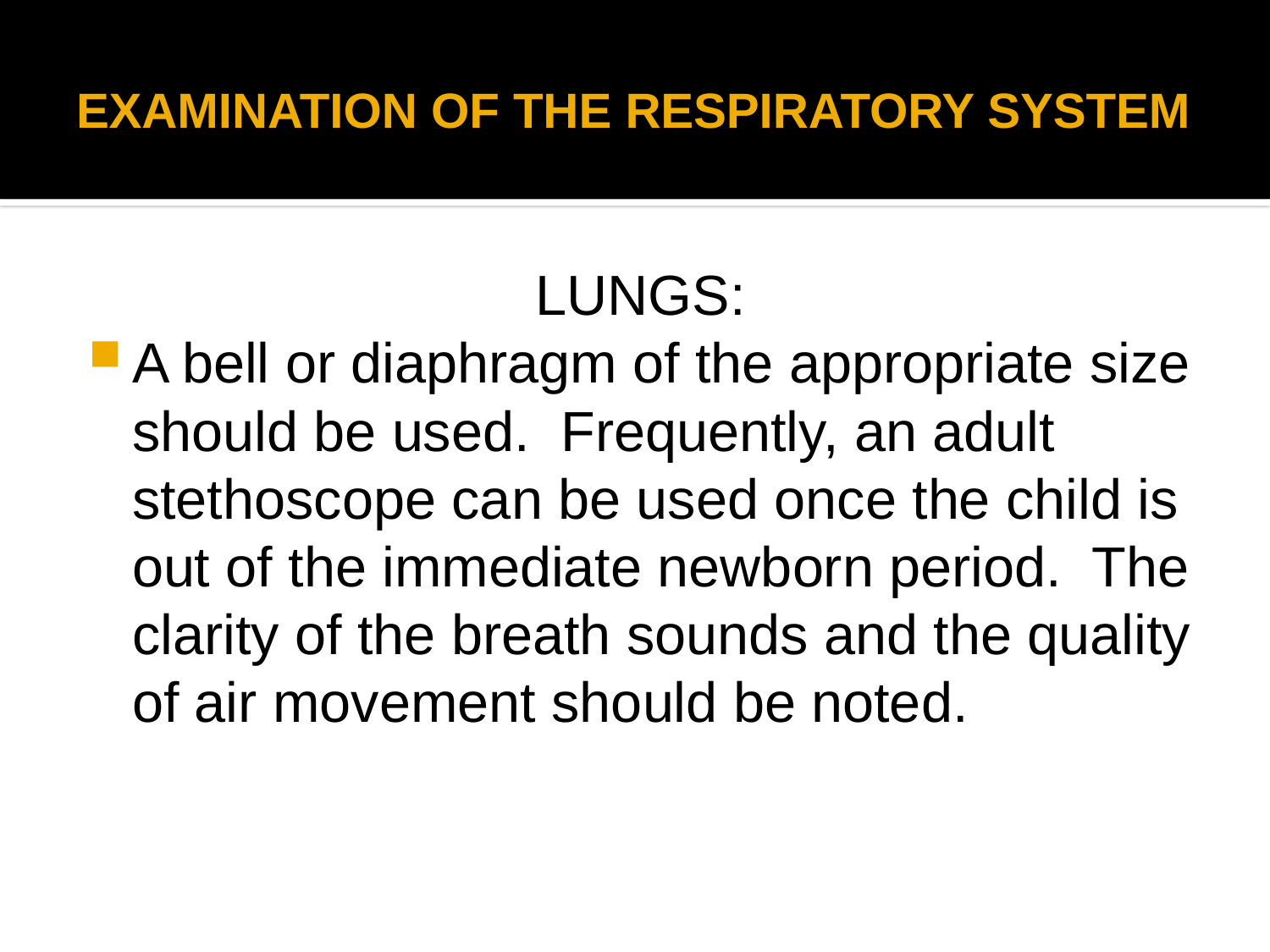

# EXAMINATION OF THE RESPIRATORY SYSTEM
LUNGS:
A bell or diaphragm of the appropriate size should be used.  Frequently, an adult stethoscope can be used once the child is out of the immediate newborn period.  The clarity of the breath sounds and the quality of air movement should be noted.